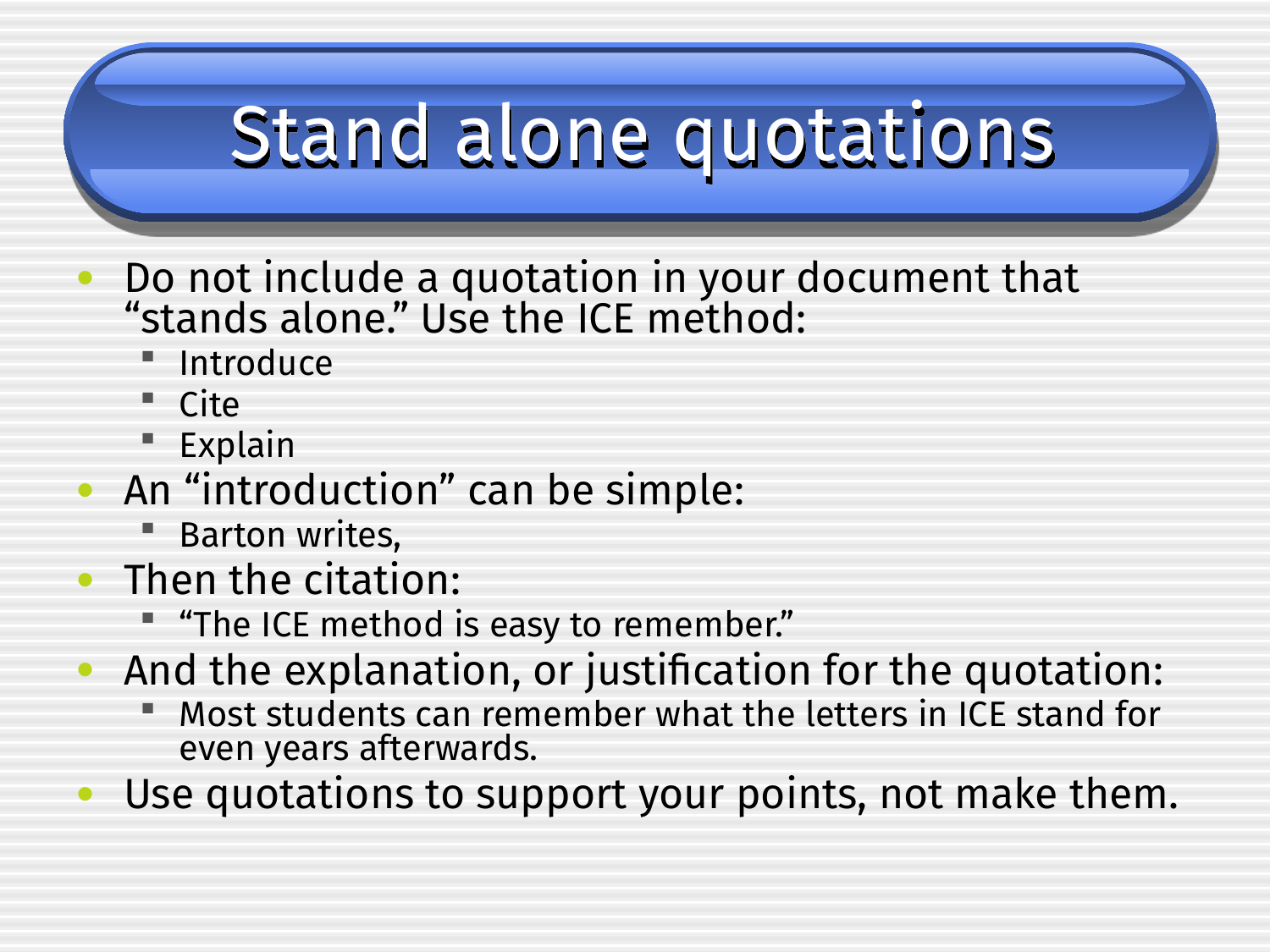

# Stand alone quotations
Do not include a quotation in your document that “stands alone.” Use the ICE method:
Introduce
Cite
Explain
An “introduction” can be simple:
Barton writes,
Then the citation:
“The ICE method is easy to remember.”
And the explanation, or justification for the quotation:
Most students can remember what the letters in ICE stand for even years afterwards.
Use quotations to support your points, not make them.